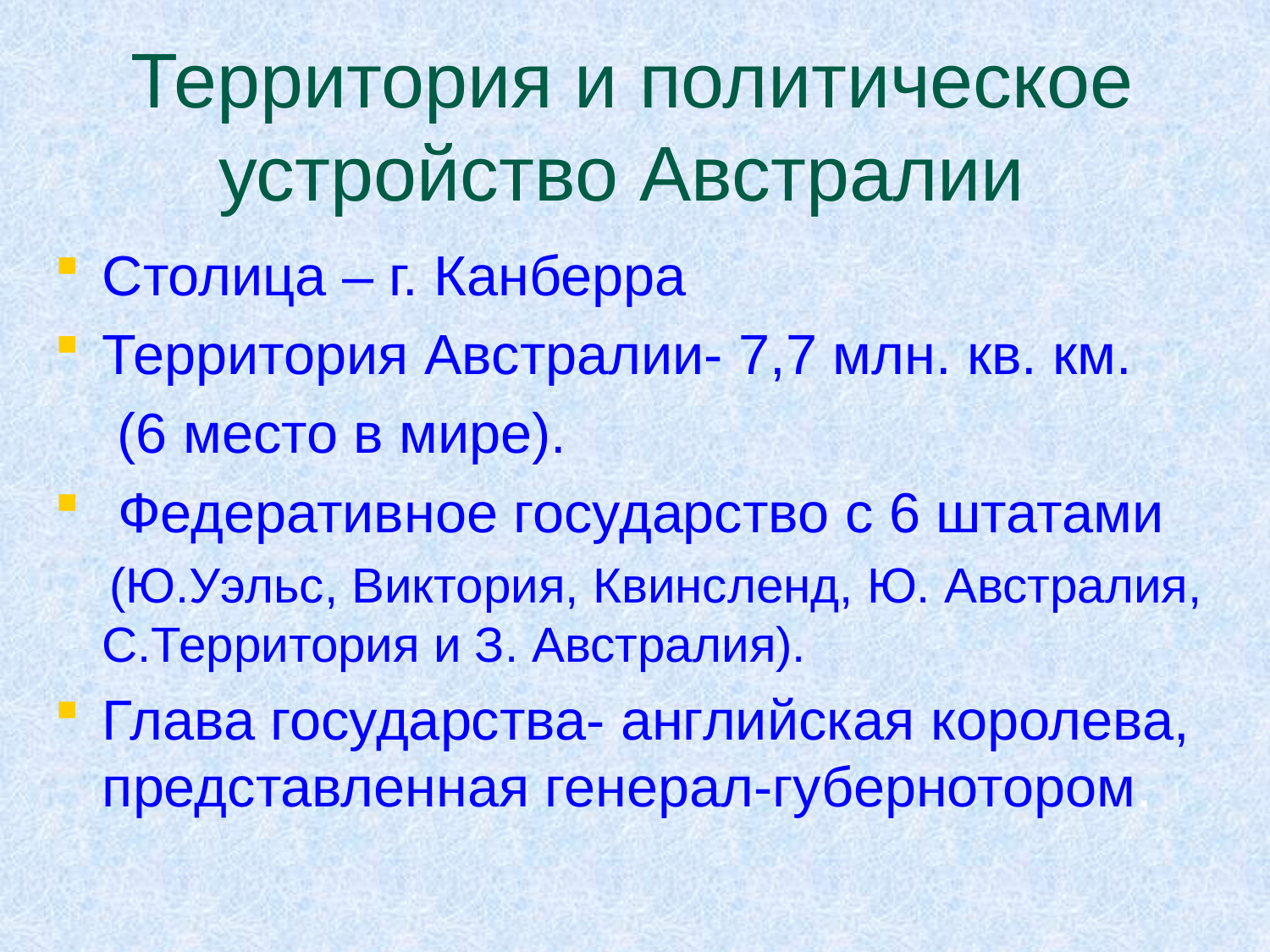

# Территория и политическое устройство Австралии
Столица – г. Канберра
Территория Австралии- 7,7 млн. кв. км.
    (6 место в мире).
 Федеративное государство с 6 штатами
    (Ю.Уэльс, Виктория, Квинсленд, Ю. Австралия, С.Территория и З. Австралия).
Глава государства- английская королева, представленная генерал-губернотором.